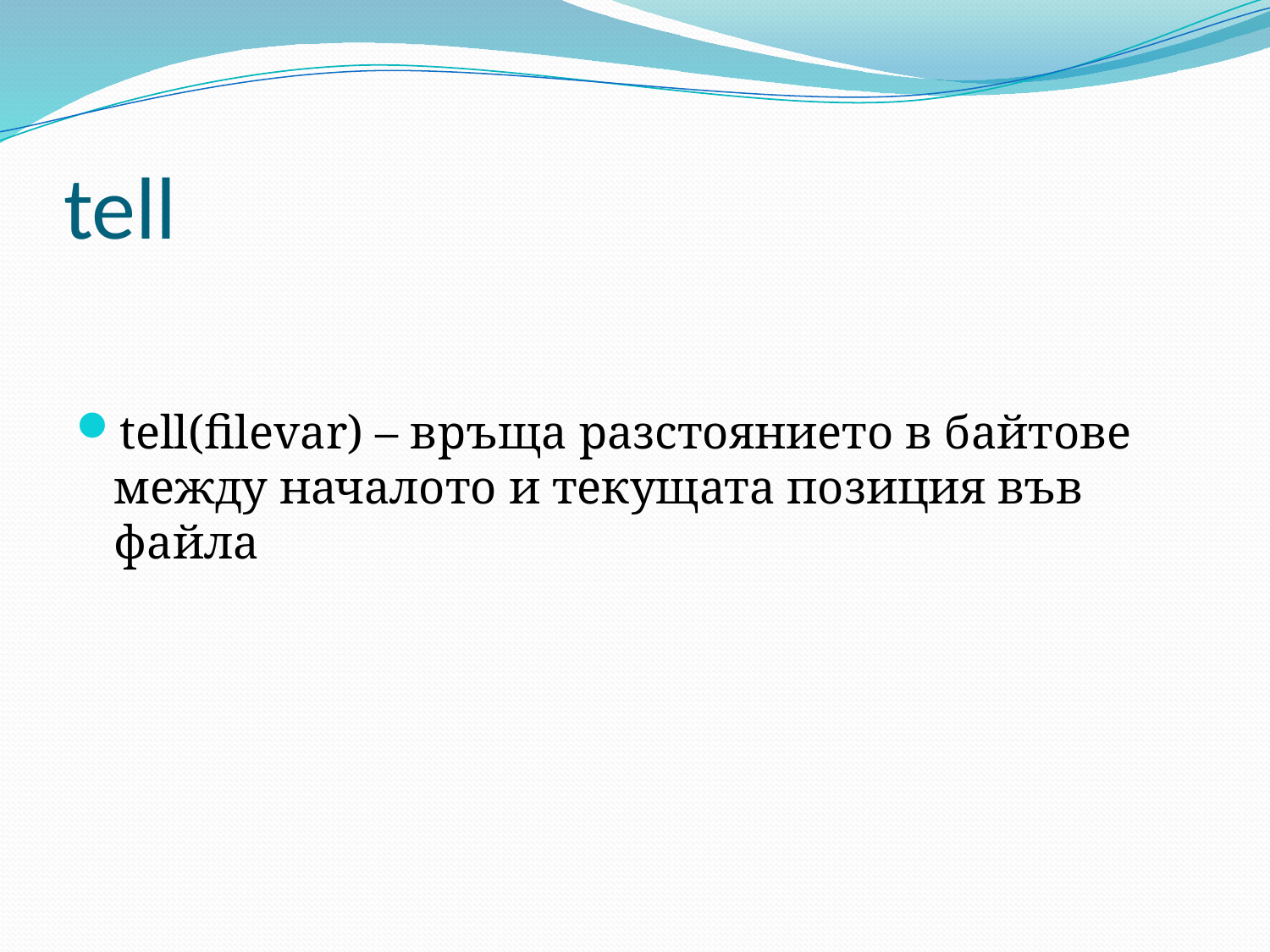

# tell

tell(filevar) – връща разстоянието в байтове между началото и текущата позиция във файла